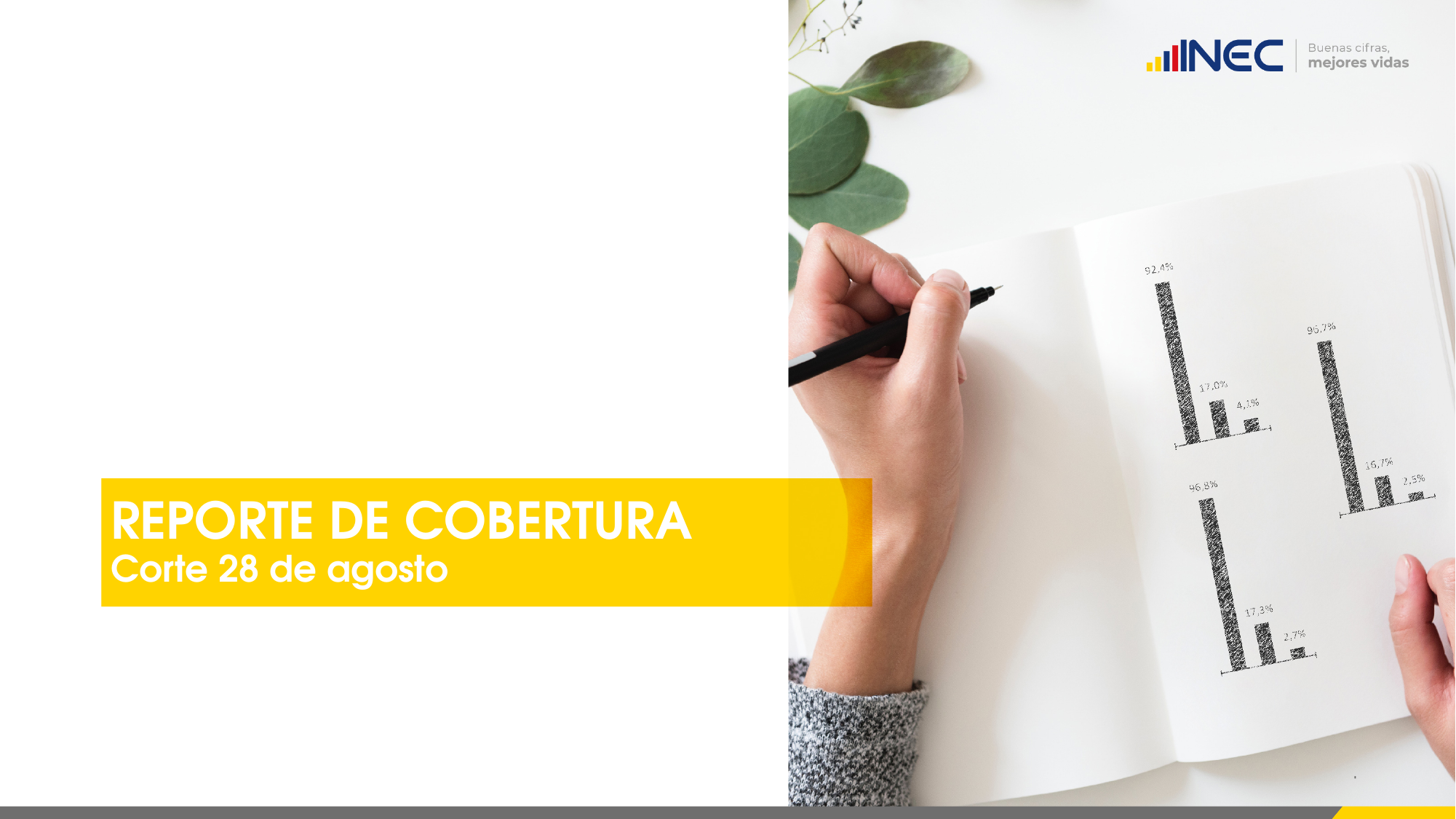

# REPORTE DE COBERTURA Corte 28 de agosto